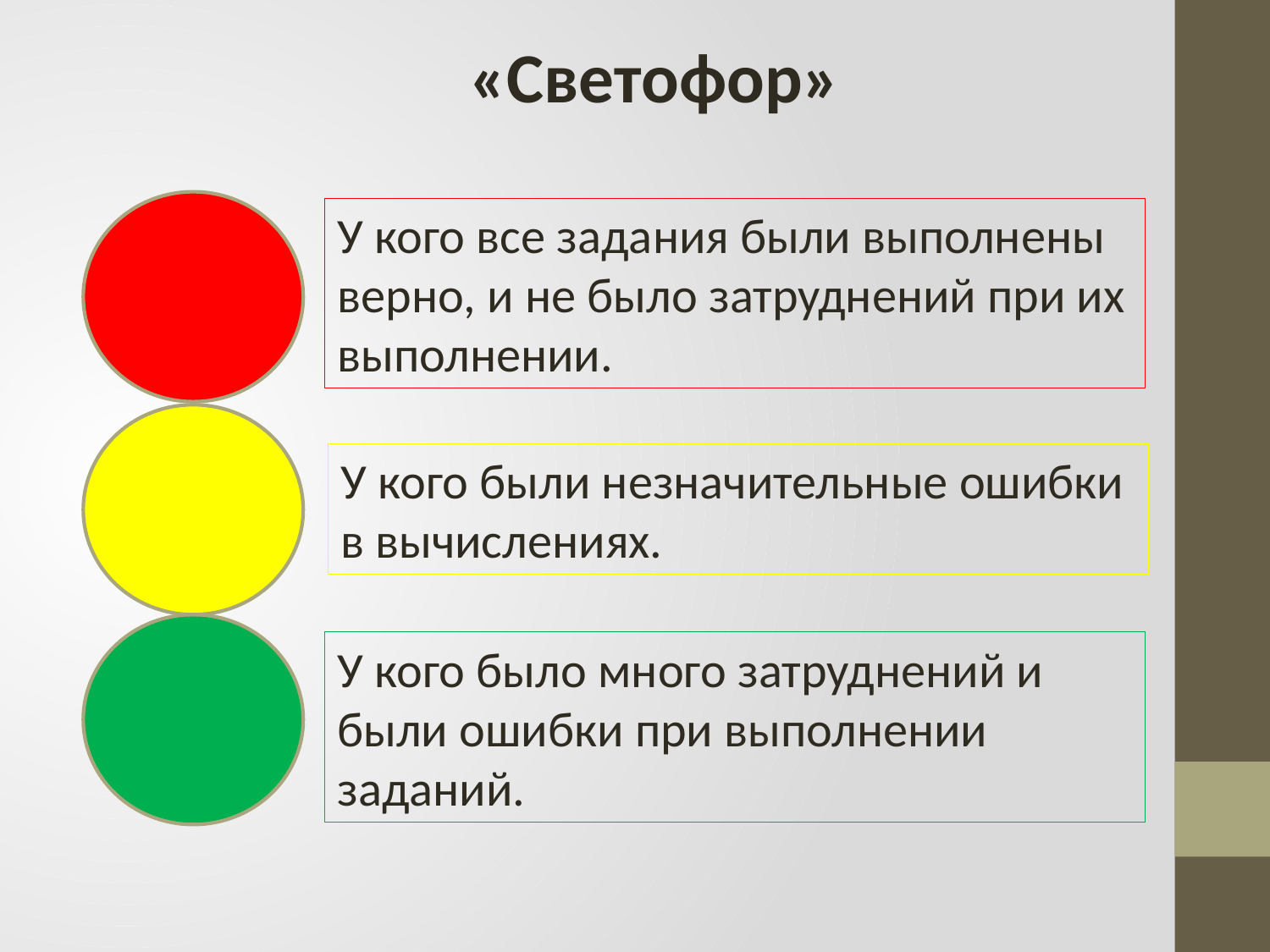

«Светофор»

У кого все задания были выполнены верно, и не было затруднений при их выполнении.

У кого были незначительные ошибки в вычислениях.

У кого было много затруднений и были ошибки при выполнении заданий.